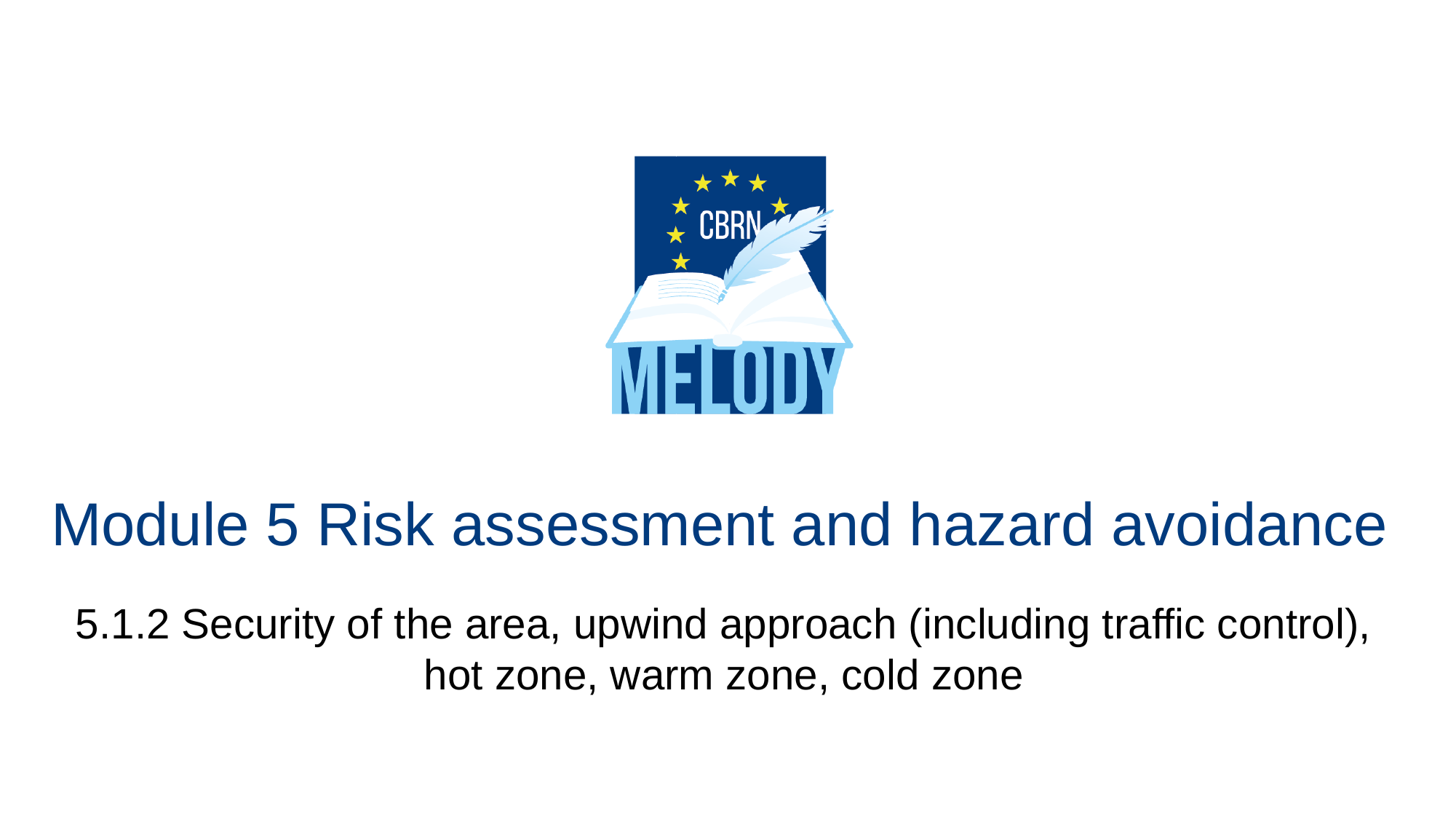

# Module 5 Risk assessment and hazard avoidance
5.1.2 Security of the area, upwind approach (including traffic control), hot zone, warm zone, cold zone